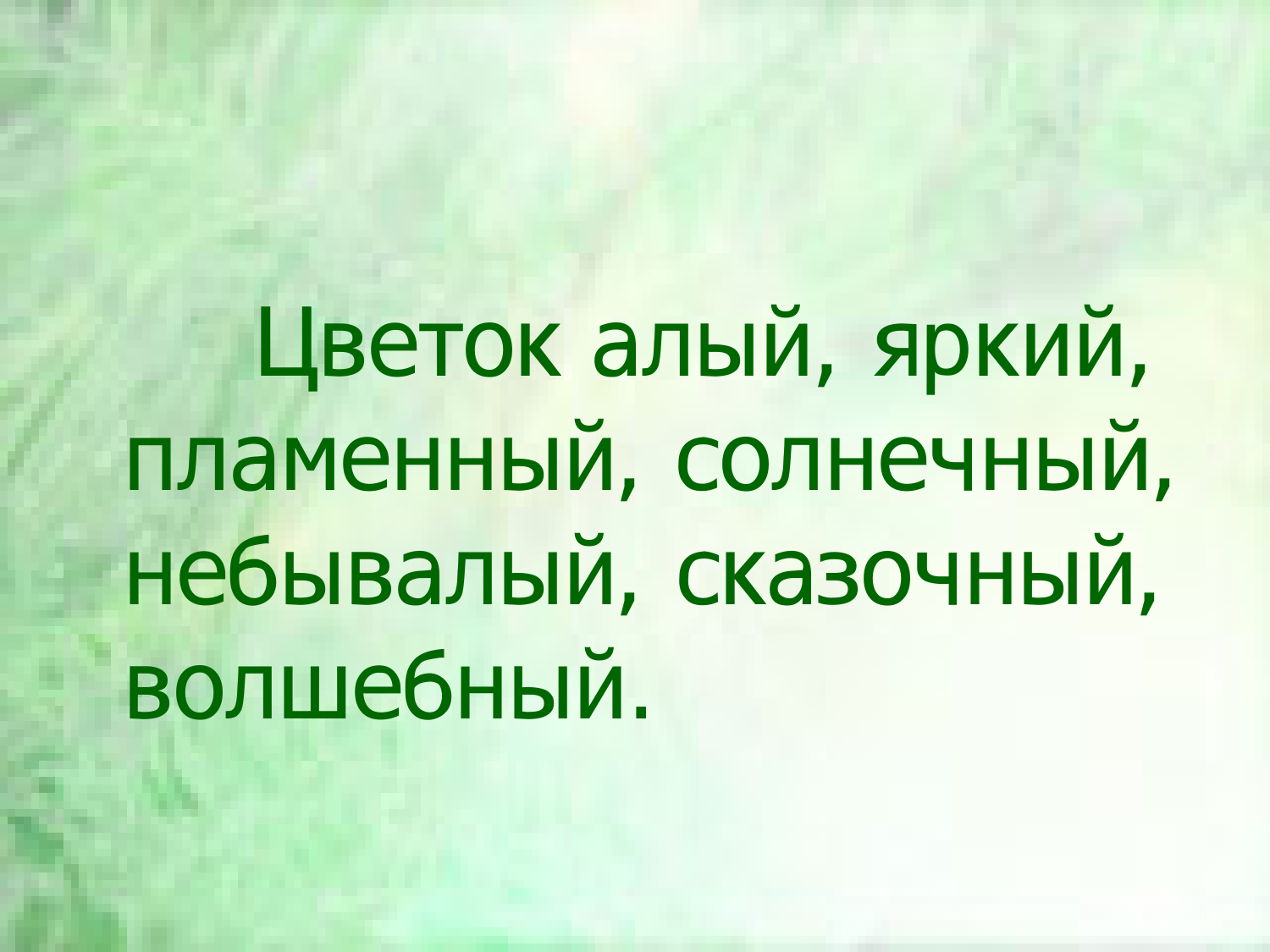

#
      Цветок алый, яркий, пламенный, солнечный, небывалый, сказочный, волшебный.